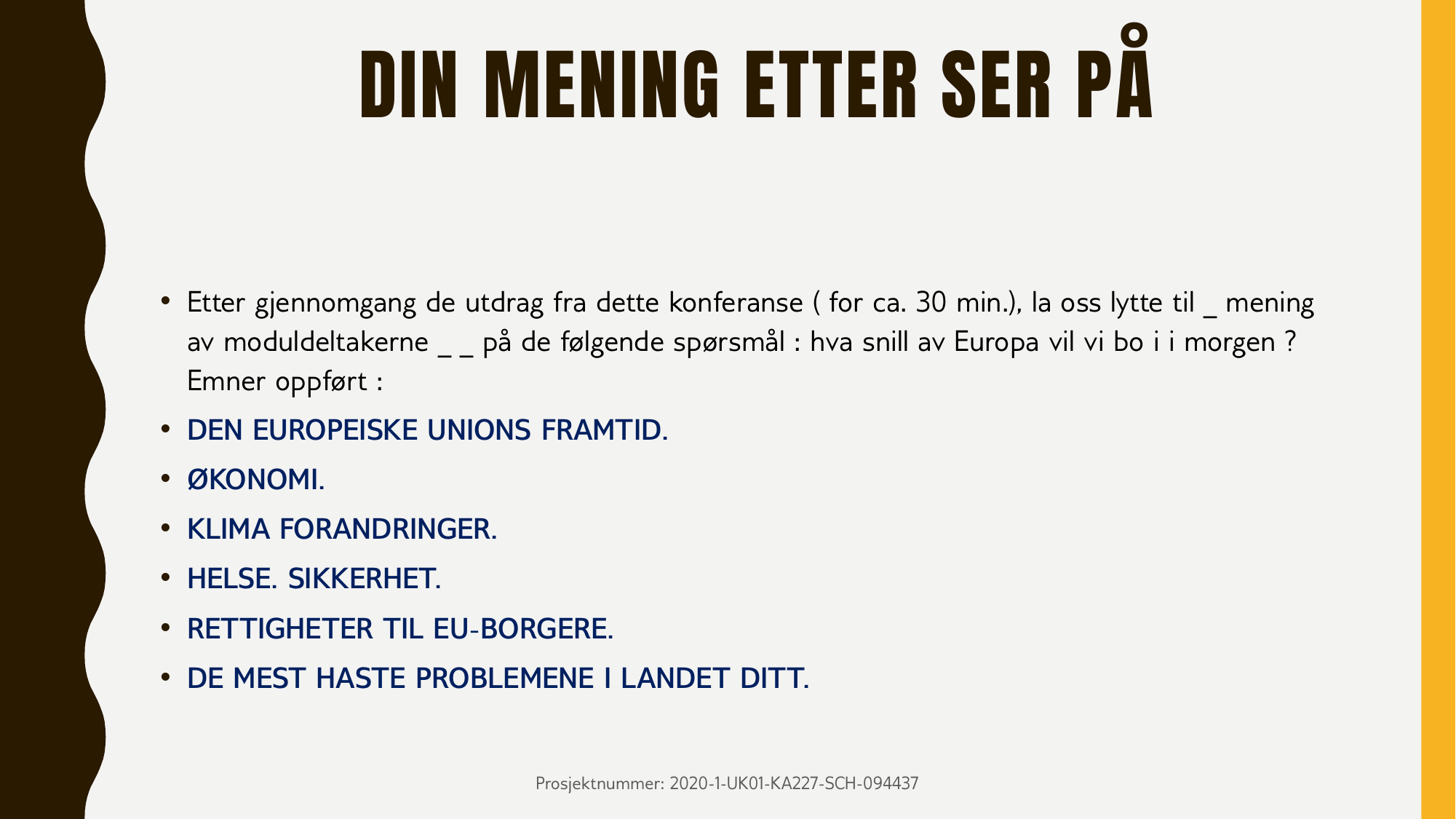

# Din mening etter ser på
Etter gjennomgang de utdrag fra dette konferanse ( for ca. 30 min.), la oss lytte til _ mening av moduldeltakerne _ _ på de følgende spørsmål : hva snill av Europa vil vi bo i i morgen ? Emner oppført :
DEN EUROPEISKE UNIONS FRAMTID.
ØKONOMI.
KLIMA FORANDRINGER.
HELSE. SIKKERHET.
RETTIGHETER TIL EU-BORGERE.
DE MEST HASTE PROBLEMENE I LANDET DITT.

Prosjektnummer: 2020-1-UK01-KA227-SCH-094437